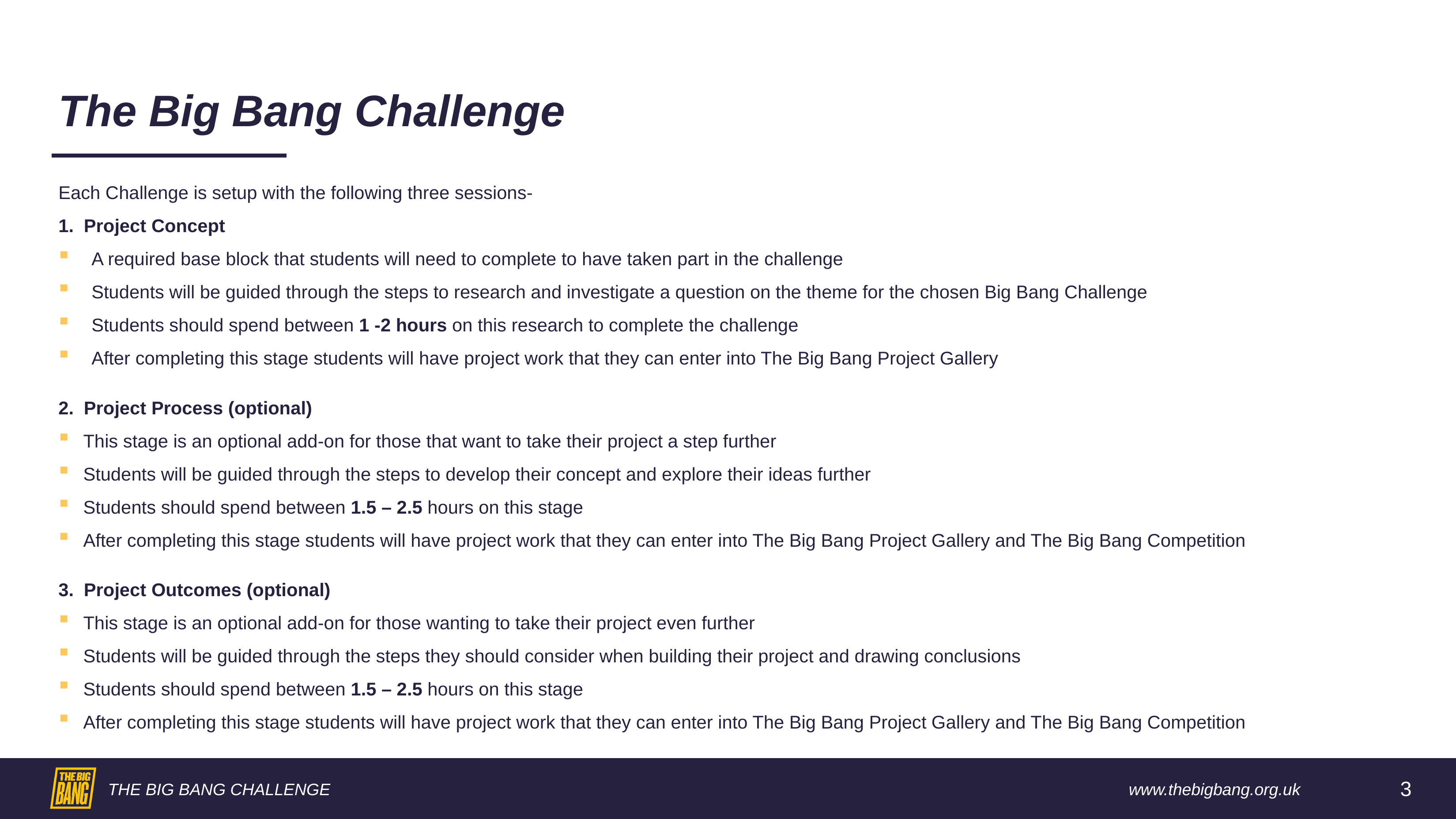

The Big Bang Challenge
Each Challenge is setup with the following three sessions-
1.  Project Concept
A required base block that students will need to complete to have taken part in the challenge
Students will be guided through the steps to research and investigate a question on the theme for the chosen Big Bang Challenge
Students should spend between 1 -2 hours on this research to complete the challenge
After completing this stage students will have project work that they can enter into The Big Bang Project Gallery
2.  Project Process (optional)
This stage is an optional add-on for those that want to take their project a step further
Students will be guided through the steps to develop their concept and explore their ideas further
Students should spend between 1.5 – 2.5 hours on this stage
After completing this stage students will have project work that they can enter into The Big Bang Project Gallery and The Big Bang Competition
3.  Project Outcomes (optional)
This stage is an optional add-on for those wanting to take their project even further
Students will be guided through the steps they should consider when building their project and drawing conclusions
Students should spend between 1.5 – 2.5 hours on this stage
After completing this stage students will have project work that they can enter into The Big Bang Project Gallery and The Big Bang Competition